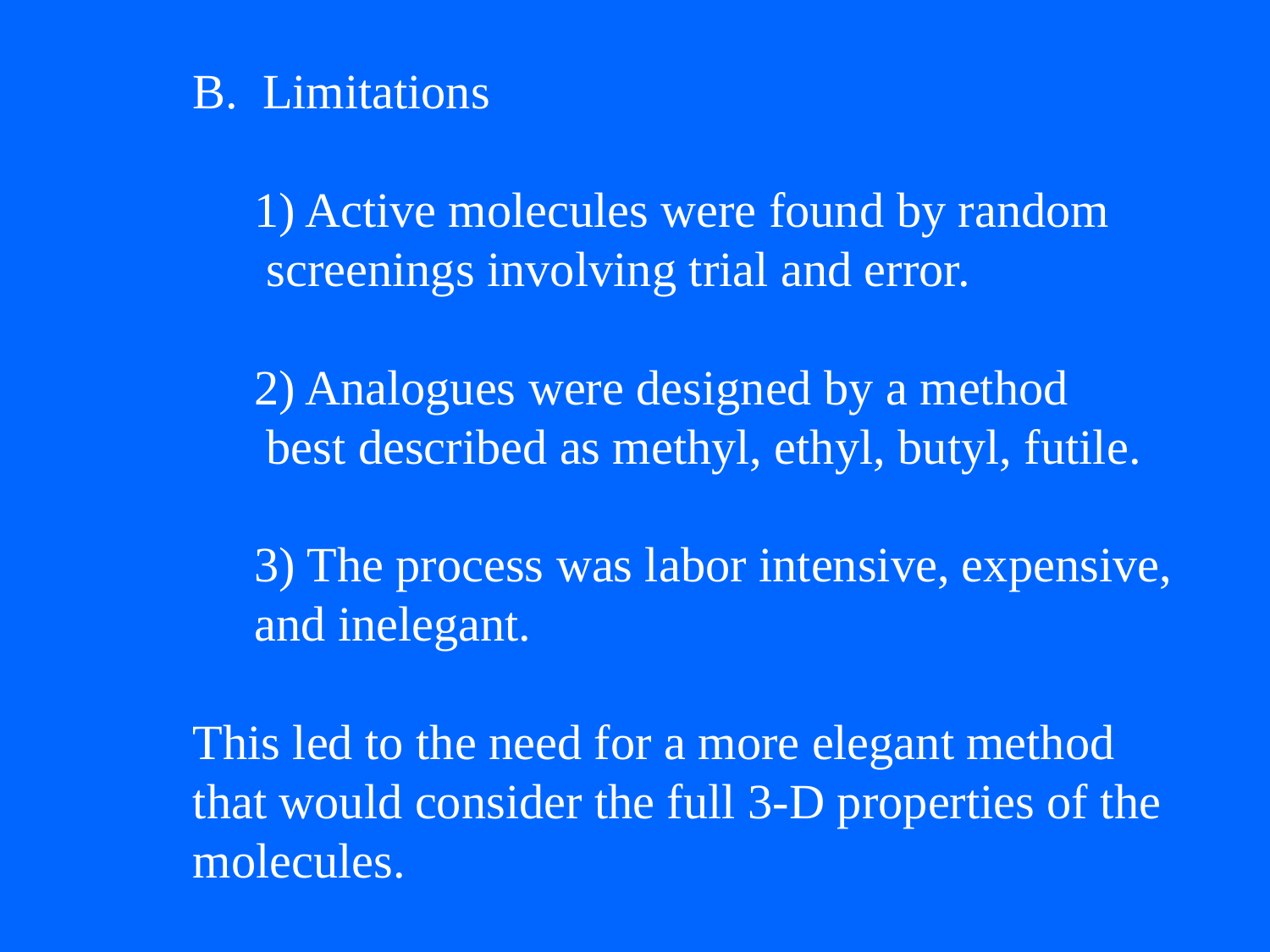

B.  Limitations

	     1) Active molecules were found by random
	      screenings involving trial and error.

	     2) Analogues were designed by a method
	      best described as methyl, ethyl, butyl, futile.

	     3) The process was labor intensive, expensive,
	     and inelegant.

	This led to the need for a more elegant method
	that would consider the full 3-D properties of the
	molecules.